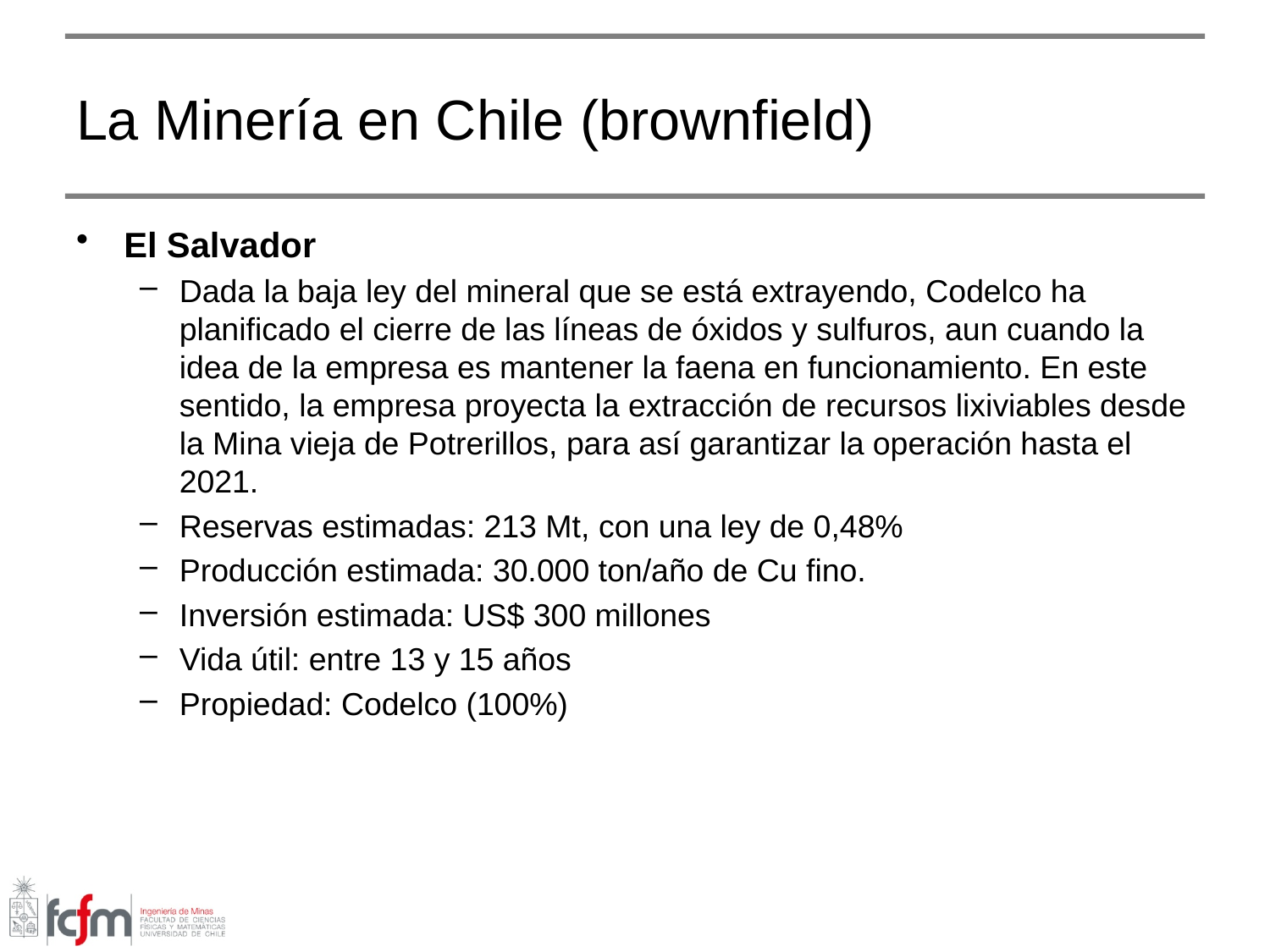

# La Minería en Chile (brownfield)
El Salvador
Dada la baja ley del mineral que se está extrayendo, Codelco ha planificado el cierre de las líneas de óxidos y sulfuros, aun cuando la idea de la empresa es mantener la faena en funcionamiento. En este sentido, la empresa proyecta la extracción de recursos lixiviables desde la Mina vieja de Potrerillos, para así garantizar la operación hasta el 2021.
Reservas estimadas: 213 Mt, con una ley de 0,48%
Producción estimada: 30.000 ton/año de Cu fino.
Inversión estimada: US$ 300 millones
Vida útil: entre 13 y 15 años
Propiedad: Codelco (100%)